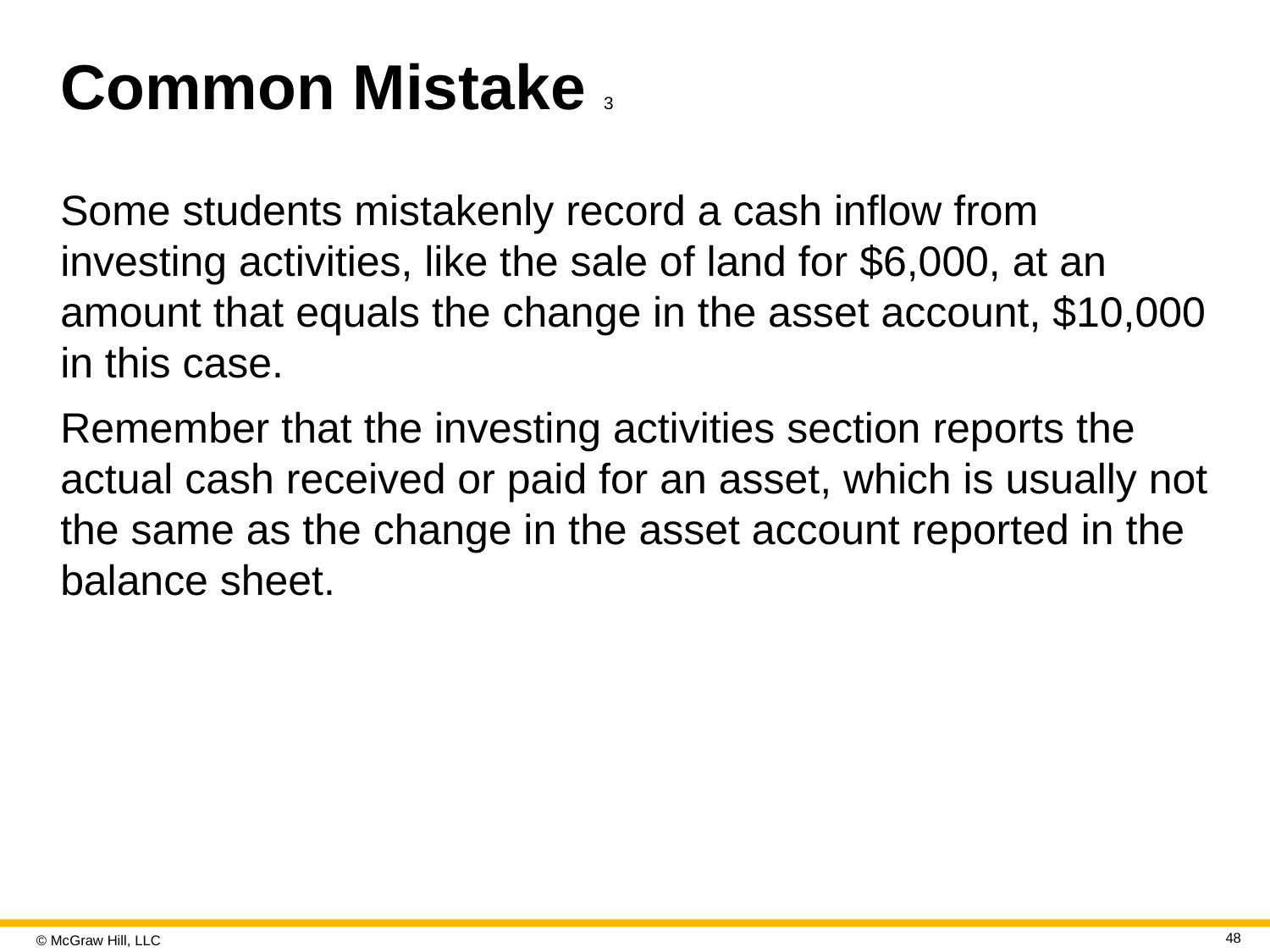

# Common Mistake 3
Some students mistakenly record a cash inflow from investing activities, like the sale of land for $6,000, at an amount that equals the change in the asset account, $10,000 in this case.
Remember that the investing activities section reports the actual cash received or paid for an asset, which is usually not the same as the change in the asset account reported in the balance sheet.
48